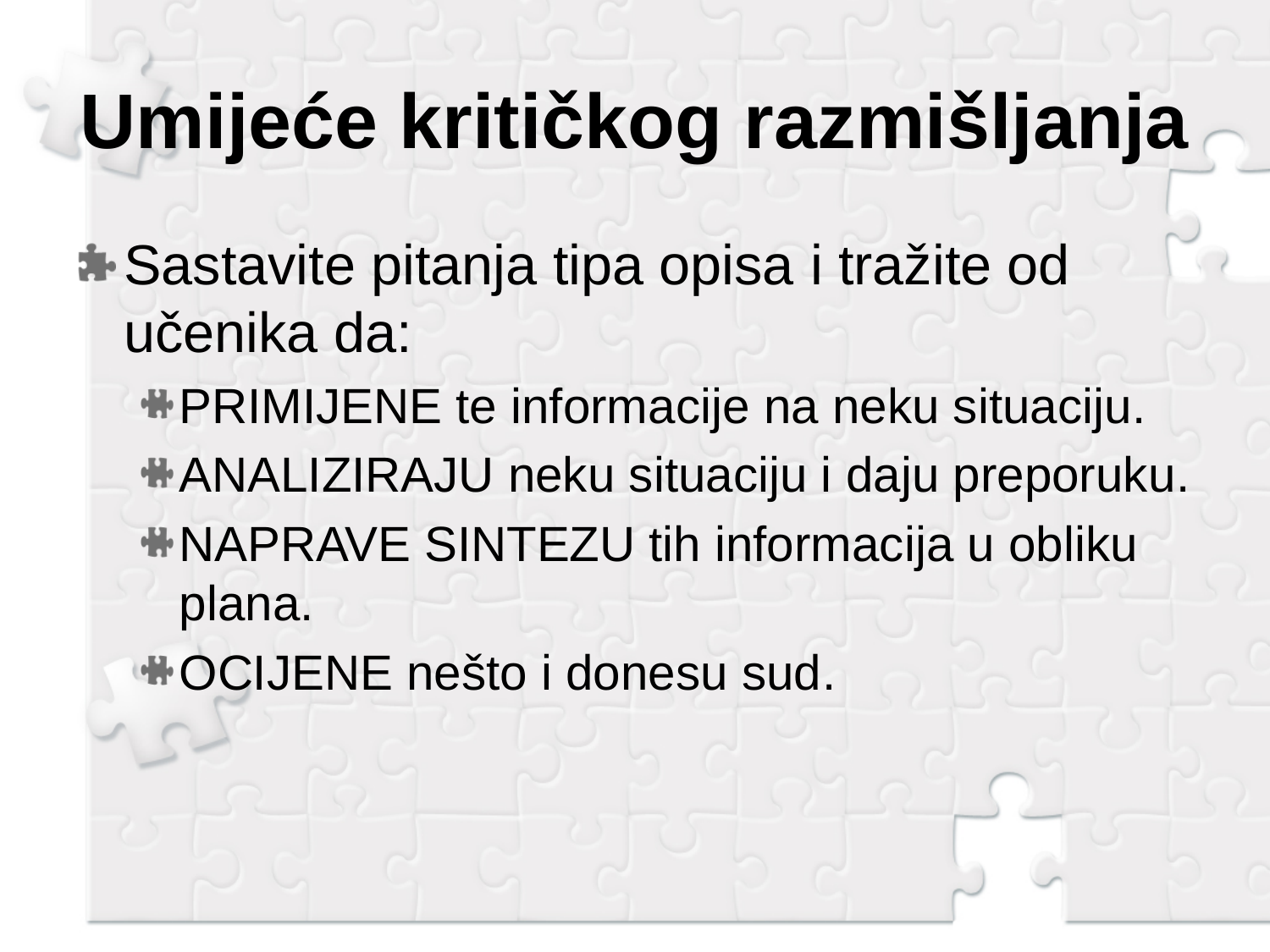

# Umijeće kritičkog razmišljanja
Sastavite pitanja tipa opisa i tražite od učenika da:
PRIMIJENE te informacije na neku situaciju.
ANALIZIRAJU neku situaciju i daju preporuku.
NAPRAVE SINTEZU tih informacija u obliku plana.
OCIJENE nešto i donesu sud.